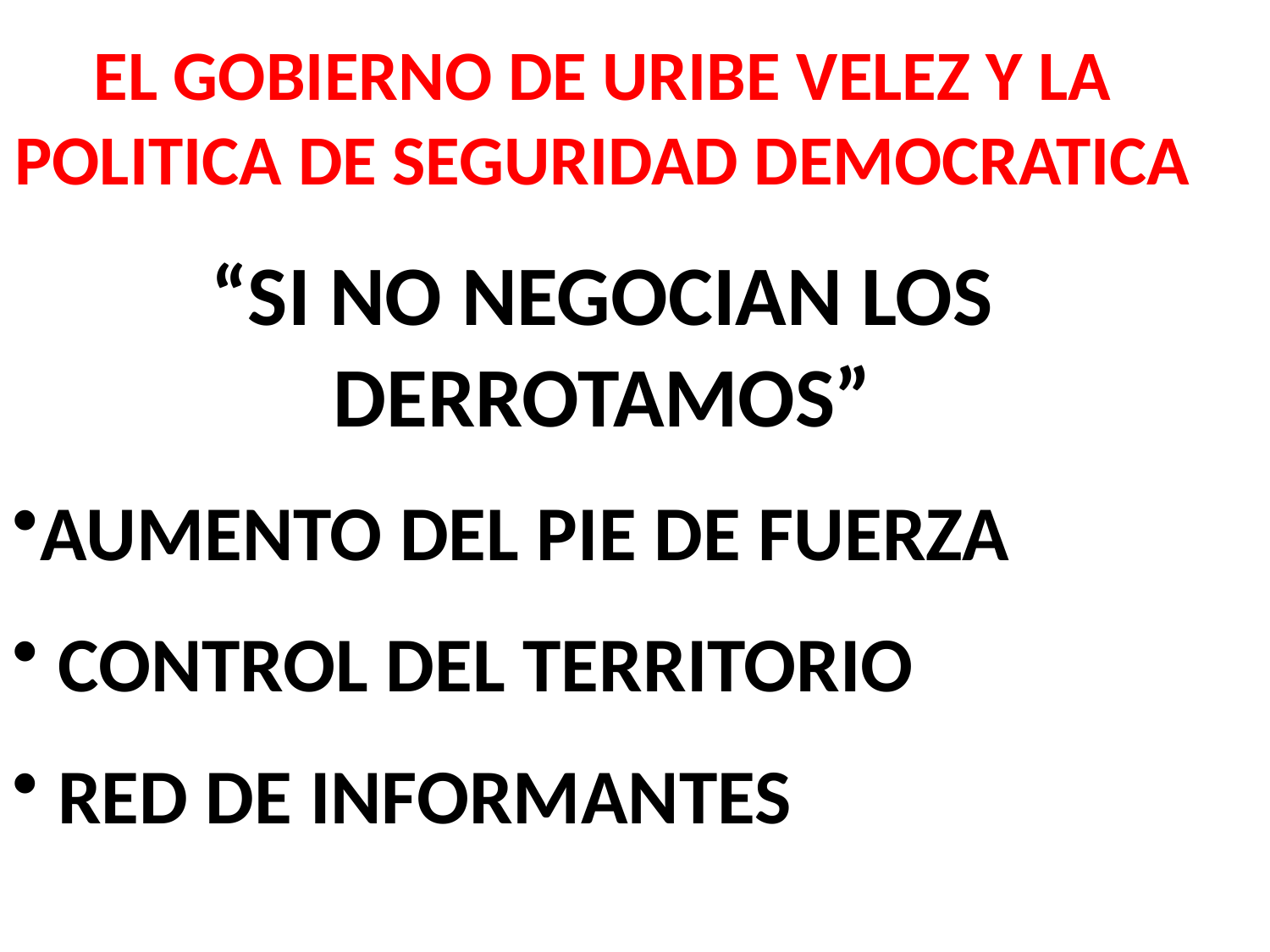

EL GOBIERNO DE URIBE VELEZ Y LA POLITICA DE SEGURIDAD DEMOCRATICA
“SI NO NEGOCIAN LOS DERROTAMOS”
AUMENTO DEL PIE DE FUERZA
 CONTROL DEL TERRITORIO
 RED DE INFORMANTES